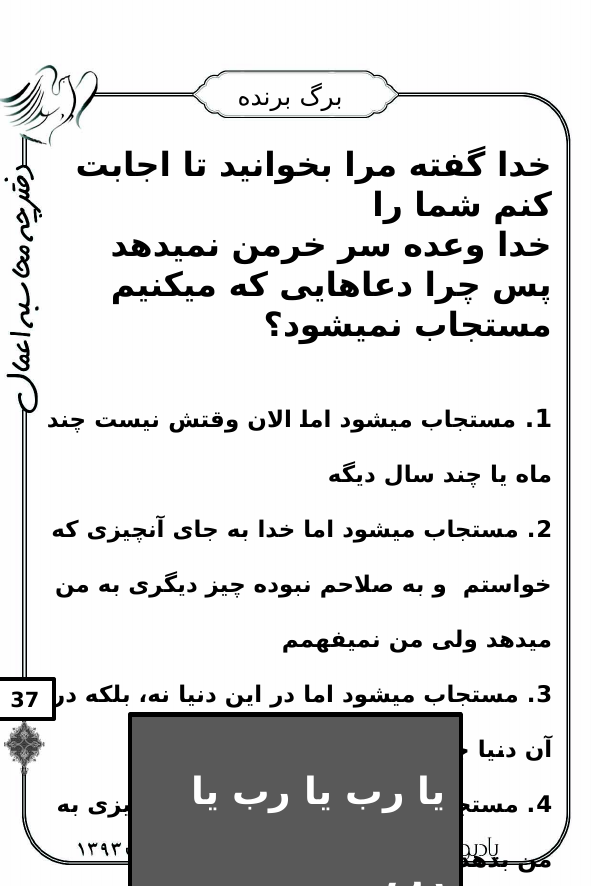

# برگ برنده
خدا گفته مرا بخوانید تا اجابت کنم شما را
خدا وعده سر خرمن نمیدهد
پس چرا دعاهایی که میکنیم مستجاب نمیشود؟

1. مستجاب میشود اما الان وقتش نیست چند ماه یا چند سال دیگه
2. مستجاب میشود اما خدا به جای آنچیزی که خواستم  و به صلاحم نبوده چیز دیگری به من میدهد ولی من نمیفهمم
3. مستجاب میشود اما در این دنیا نه، بلکه در آن دنیا چند برابر
4. مستجاب میشود اما به جای اینکه چیزی به من بدهد بلایی از من دفع میکند
بنابراین هر وقت از خدا چیزی بخواهیم یک برگ برنده داریم.....
37
یا رب یا رب یا رب ......